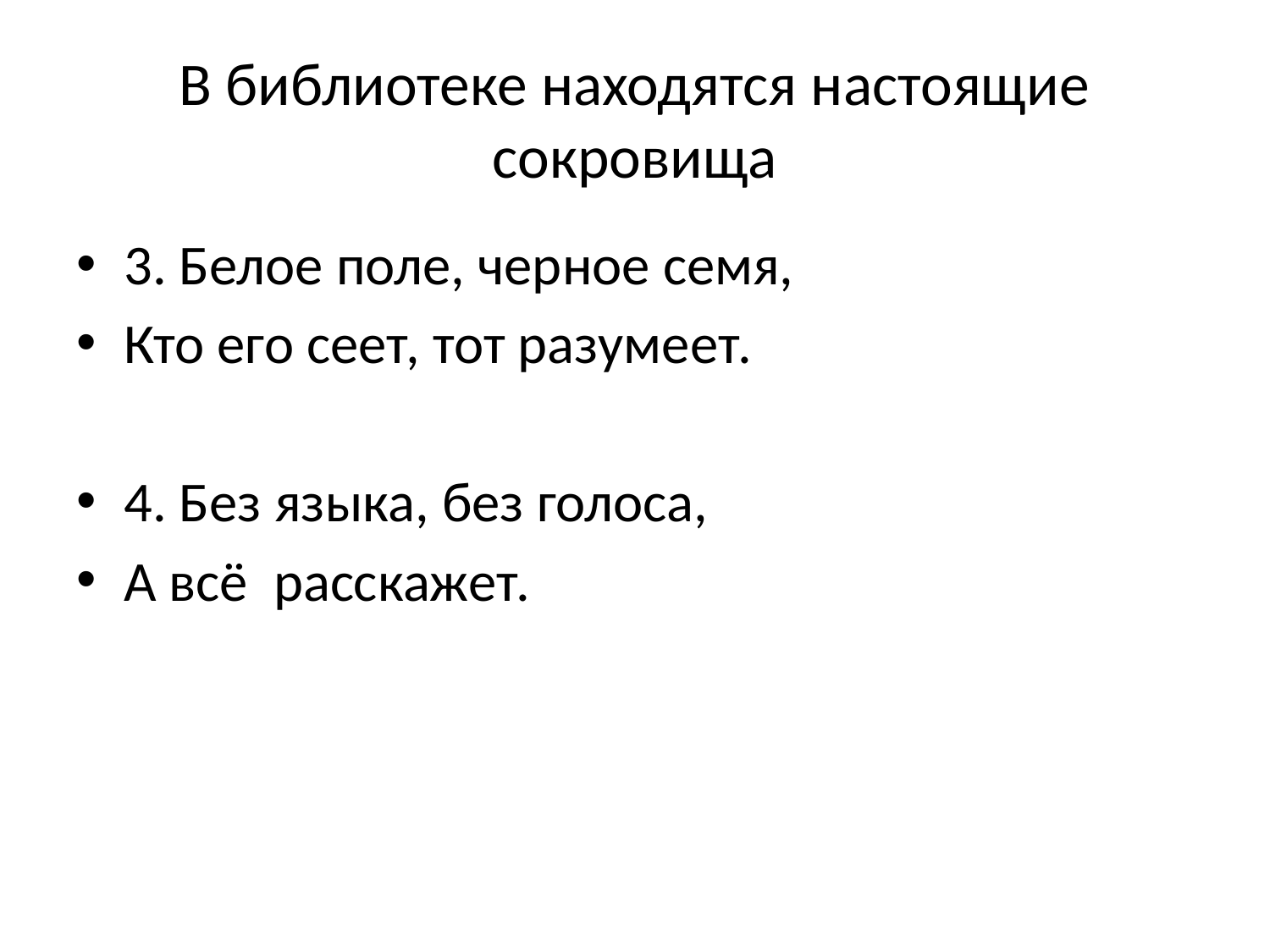

# В библиотеке находятся настоящие сокровища
3. Белое поле, черное семя,
Кто его сеет, тот разумеет.

4. Без языка, без голоса,
А всё  расскажет.